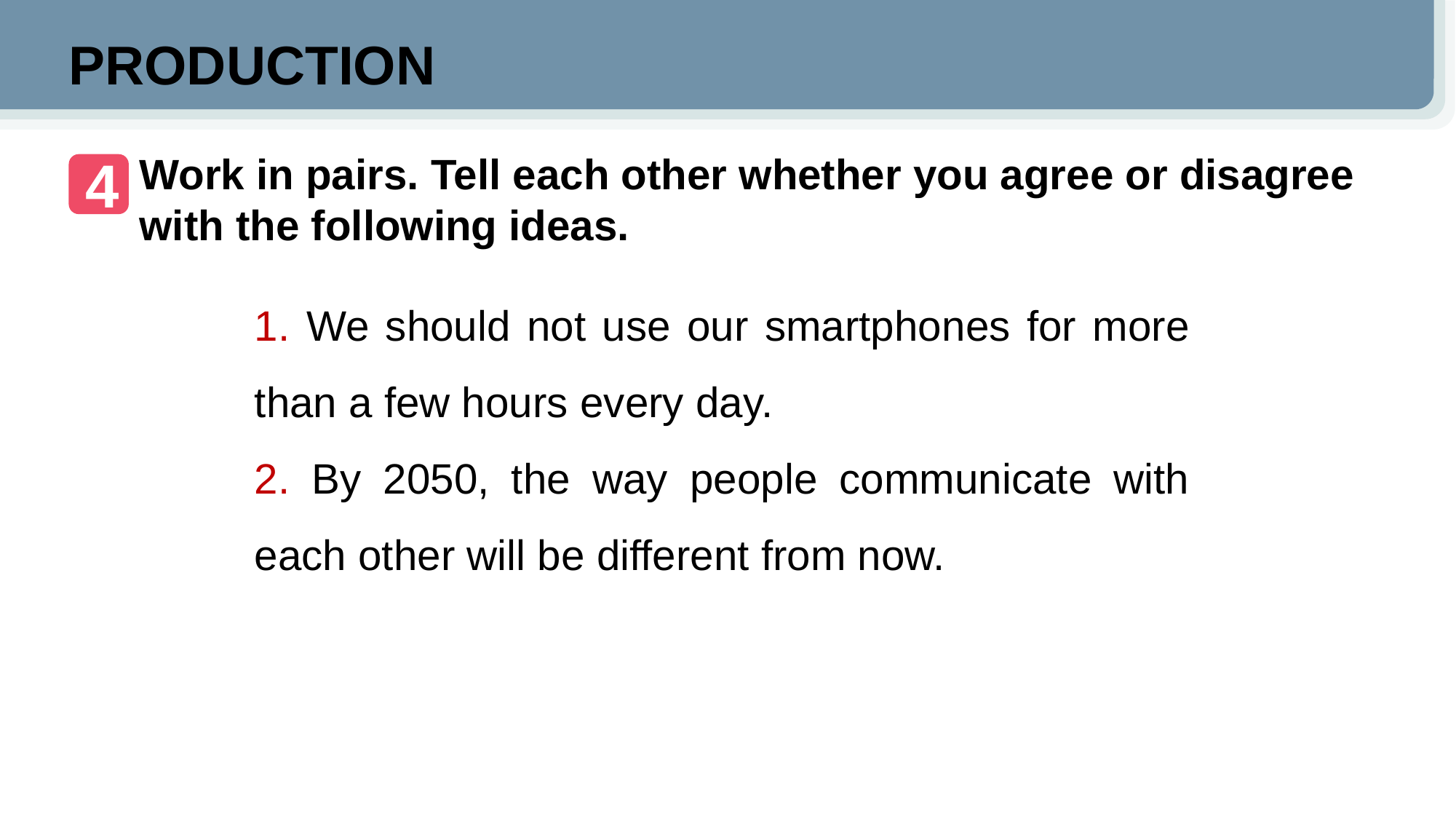

PRODUCTION
4
Work in pairs. Tell each other whether you agree or disagree with the following ideas.

 We should not use our smartphones for more than a few hours every day.
 By 2050, the way people communicate with each other will be different from now.